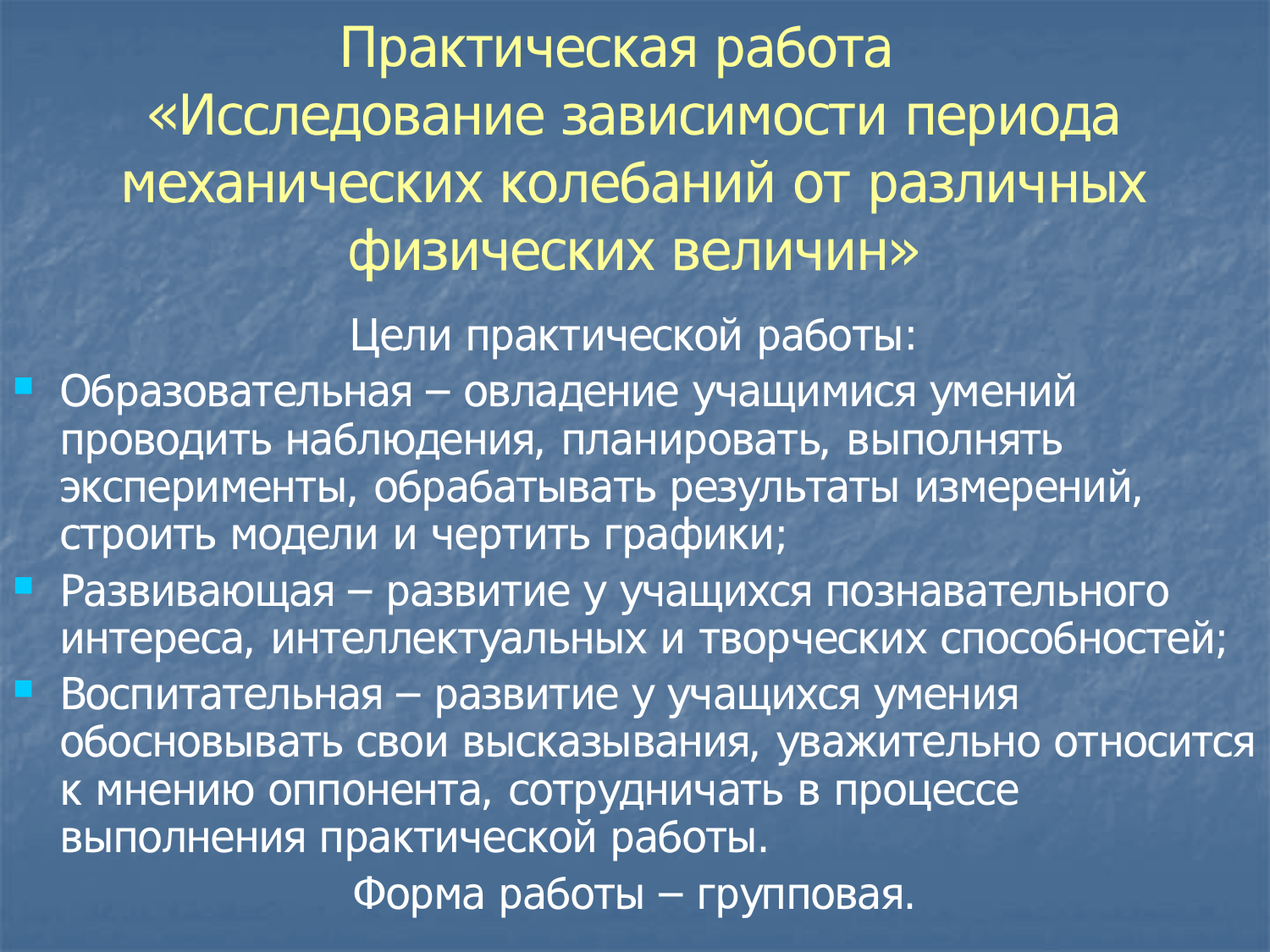

# Практическая работа «Исследование зависимости периода механических колебаний от различных физических величин»
Цели практической работы:
Образовательная – овладение учащимися умений проводить наблюдения, планировать, выполнять эксперименты, обрабатывать результаты измерений, строить модели и чертить графики;
Развивающая – развитие у учащихся познавательного интереса, интеллектуальных и творческих способностей;
Воспитательная – развитие у учащихся умения обосновывать свои высказывания, уважительно относится к мнению оппонента, сотрудничать в процессе выполнения практической работы.
Форма работы – групповая.